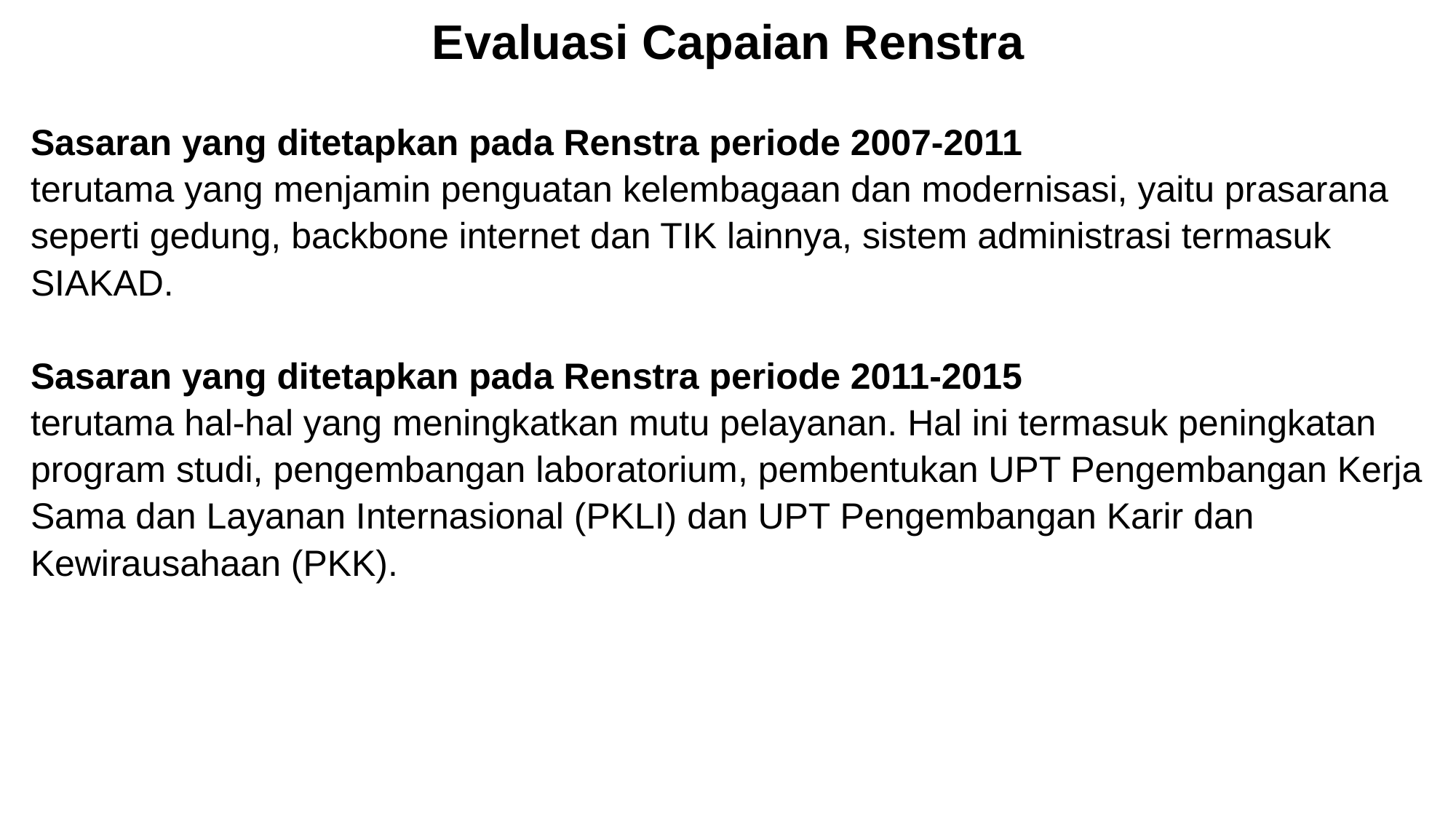

Evaluasi Capaian Renstra

Sasaran yang ditetapkan pada Renstra periode 2007-2011
terutama yang menjamin penguatan kelembagaan dan modernisasi, yaitu prasarana seperti gedung, backbone internet dan TIK lainnya, sistem administrasi termasuk SIAKAD.

Sasaran yang ditetapkan pada Renstra periode 2011-2015
terutama hal-hal yang meningkatkan mutu pelayanan. Hal ini termasuk peningkatan program studi, pengembangan laboratorium, pembentukan UPT Pengembangan Kerja Sama dan Layanan Internasional (PKLI) dan UPT Pengembangan Karir dan Kewirausahaan (PKK).